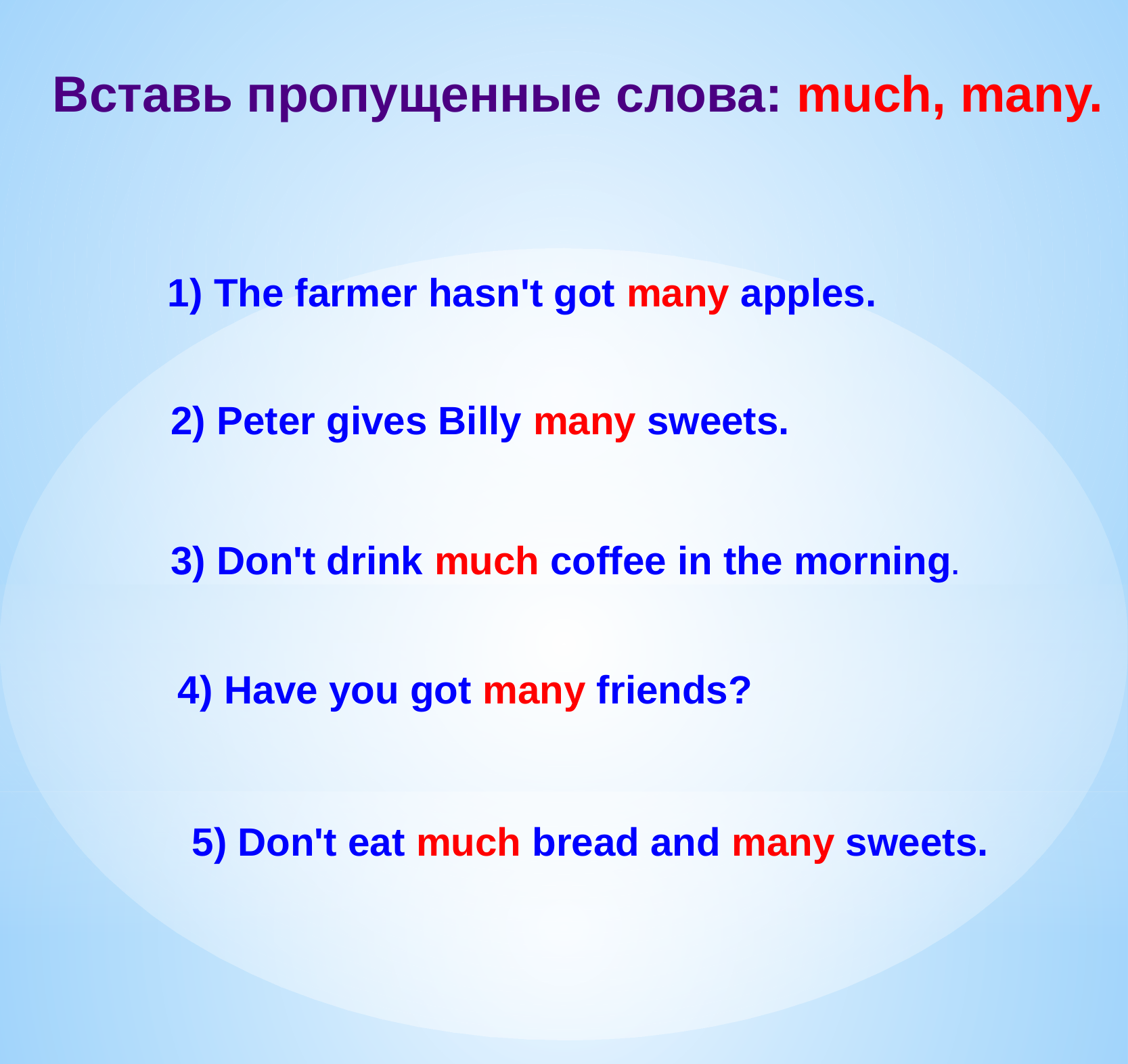

Вставь пропущенные слова: much, many.
1) The farmer hasn't got many apples.
2) Peter gives Billy many sweets.
3) Don't drink much coffee in the morning.
4) Have you got many friends?
5) Don't eat much bread and many sweets.